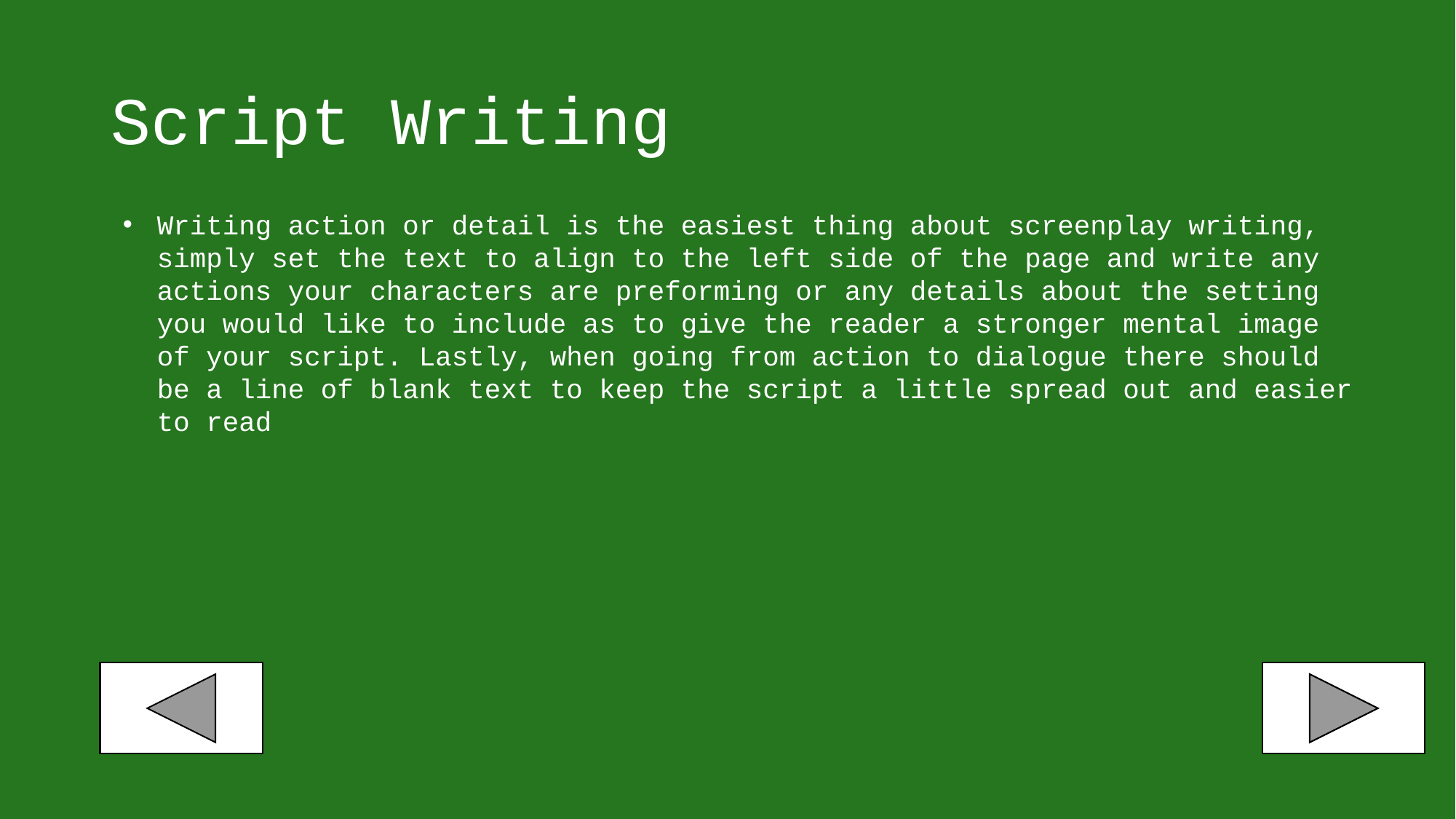

# Script Writing
Writing action or detail is the easiest thing about screenplay writing, simply set the text to align to the left side of the page and write any actions your characters are preforming or any details about the setting you would like to include as to give the reader a stronger mental image of your script. Lastly, when going from action to dialogue there should be a line of blank text to keep the script a little spread out and easier to read